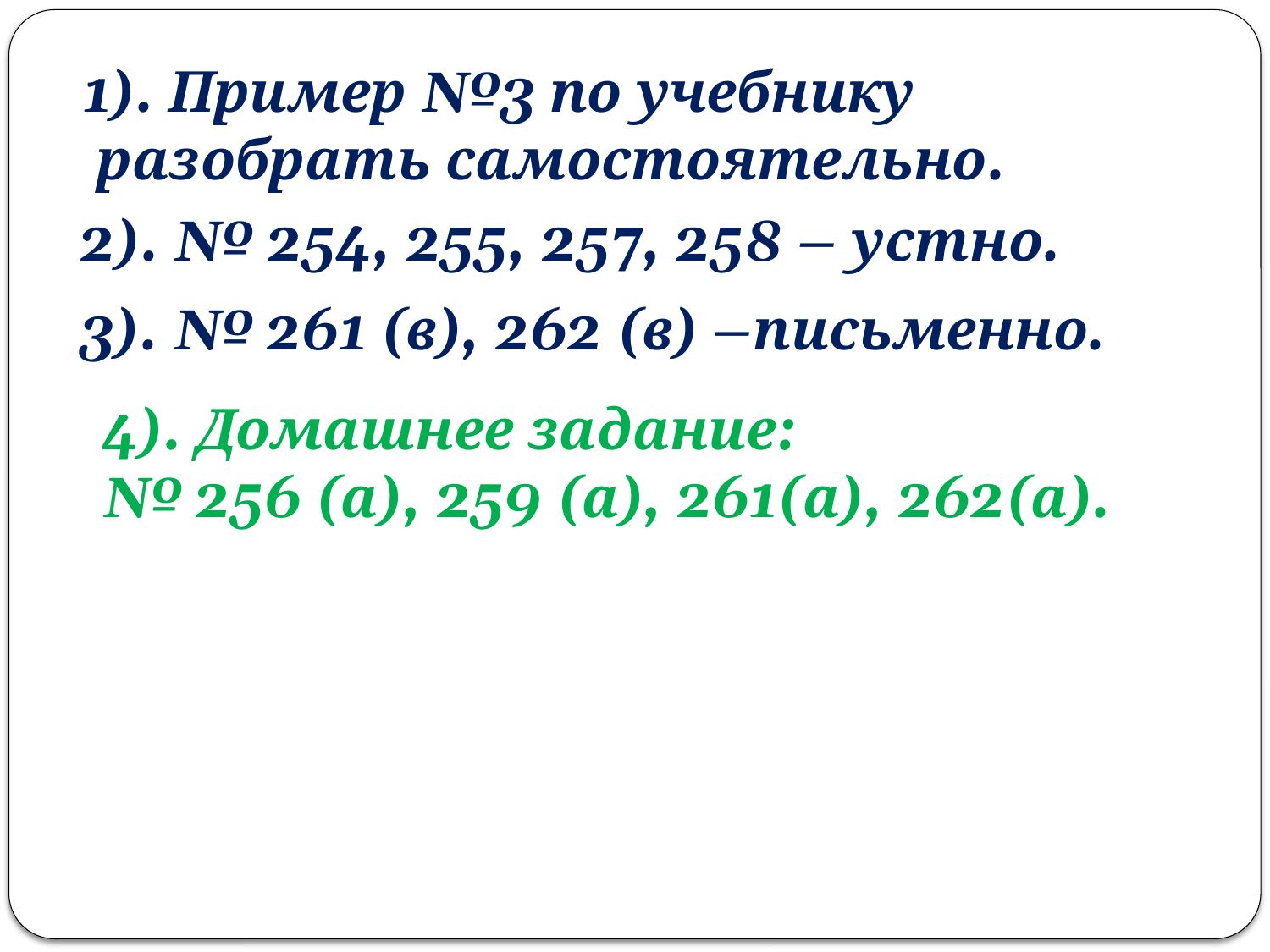

1). Пример №3 по учебнику
 разобрать самостоятельно.
2). № 254, 255, 257, 258 – устно.
3). № 261 (в), 262 (в) –письменно.
4). Домашнее задание:
№ 256 (а), 259 (а), 261(а), 262(а).